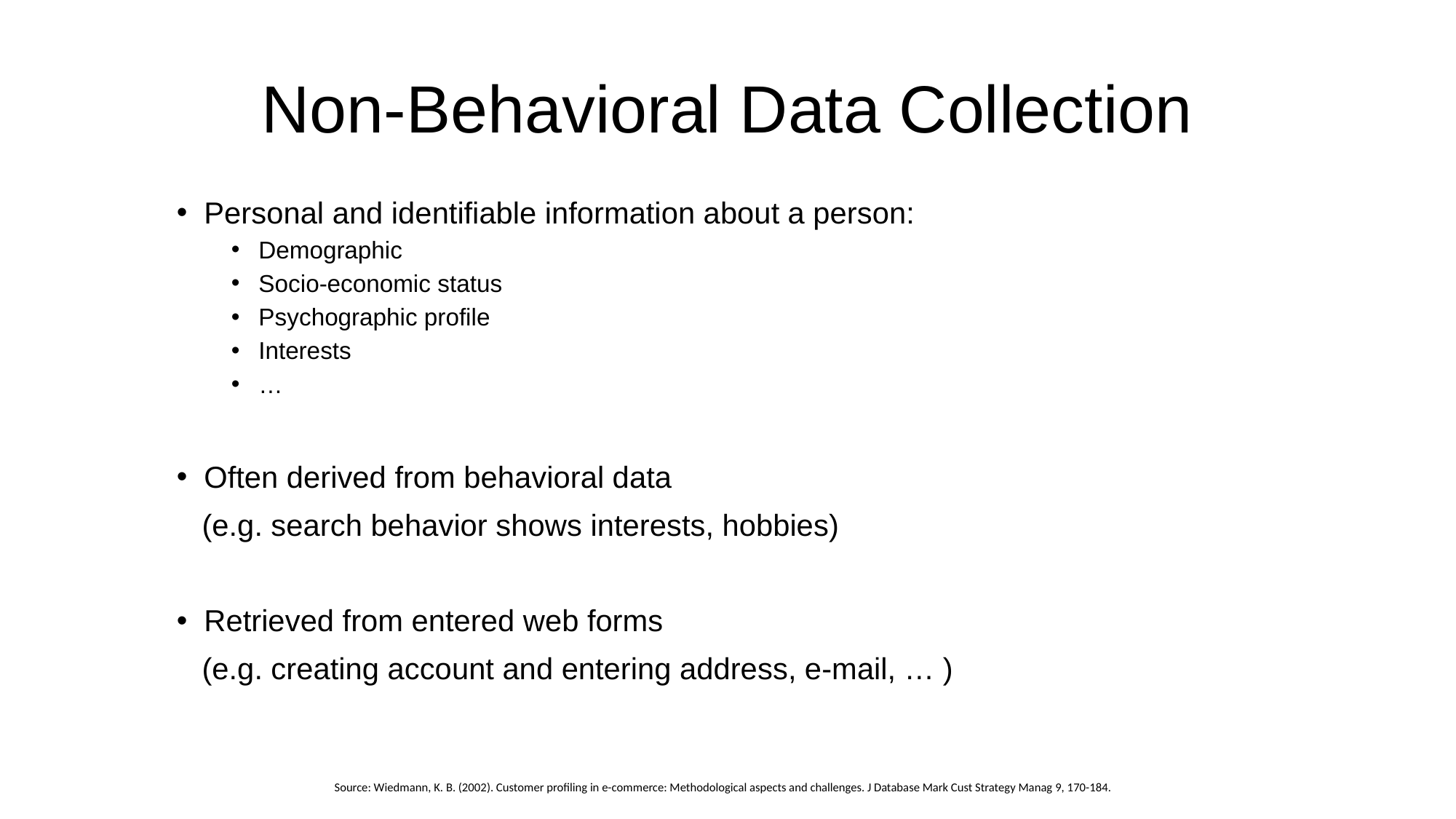

# Non-Behavioral Data Collection
Personal and identifiable information about a person:
Demographic
Socio-economic status
Psychographic profile
Interests
…

Often derived from behavioral data
   (e.g. search behavior shows interests, hobbies)

Retrieved from entered web forms
   (e.g. creating account and entering address, e-mail, … )

Source: Wiedmann, K. B. (2002). Customer profiling in e-commerce: Methodological aspects and challenges. J Database Mark Cust Strategy Manag 9, 170-184.